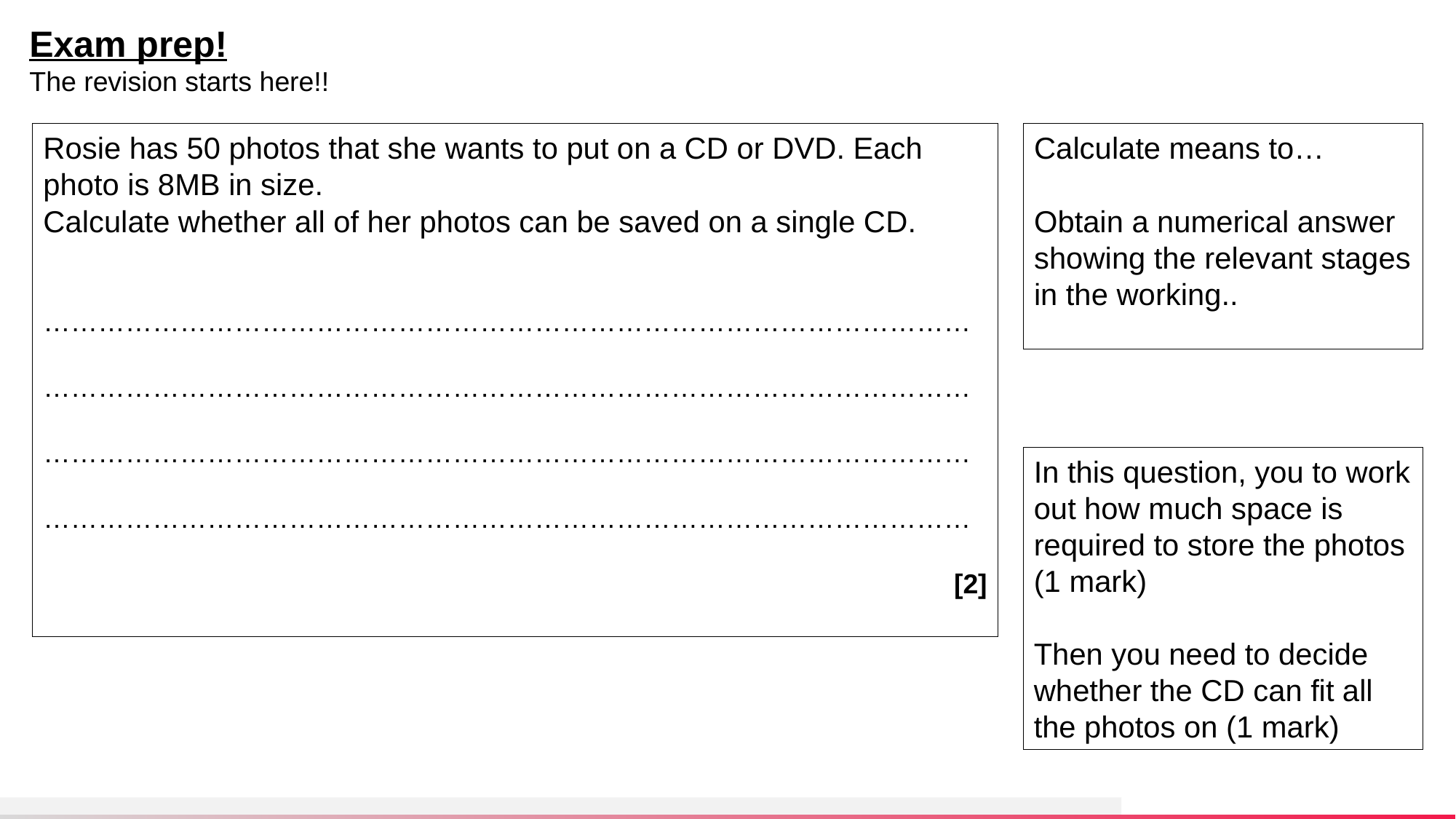

Exam prep!
The revision starts here!!
Rosie has 50 photos that she wants to put on a CD or DVD. Each photo is 8MB in size.
Calculate whether all of her photos can be saved on a single CD.

…………………………………………………………………………………………………………………………………………………………………………………………………………………………………………………………………………………………………………………………………………………………………………
[2]

Calculate means to…

Obtain a numerical answer showing the relevant stages in the working..

In this question, you to work out how much space is required to store the photos (1 mark)

Then you need to decide whether the CD can fit all the photos on (1 mark)